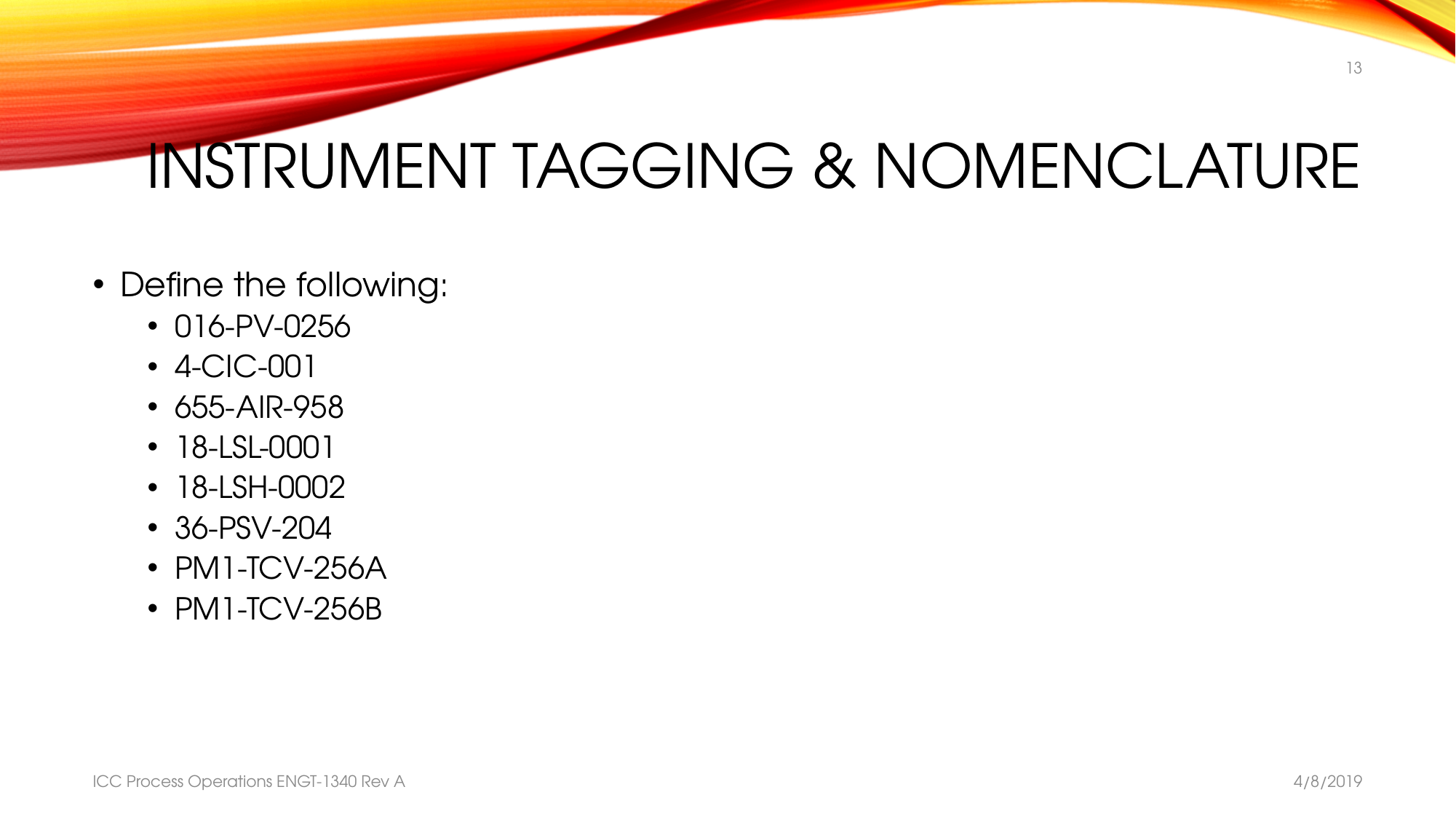

13
# Instrument tagging & nomenclature
Define the following:
016-PV-0256
4-CIC-001
655-AIR-958
18-LSL-0001
18-LSH-0002
36-PSV-204
PM1-TCV-256A
PM1-TCV-256B
ICC Process Operations ENGT-1340 Rev A
4/8/2019